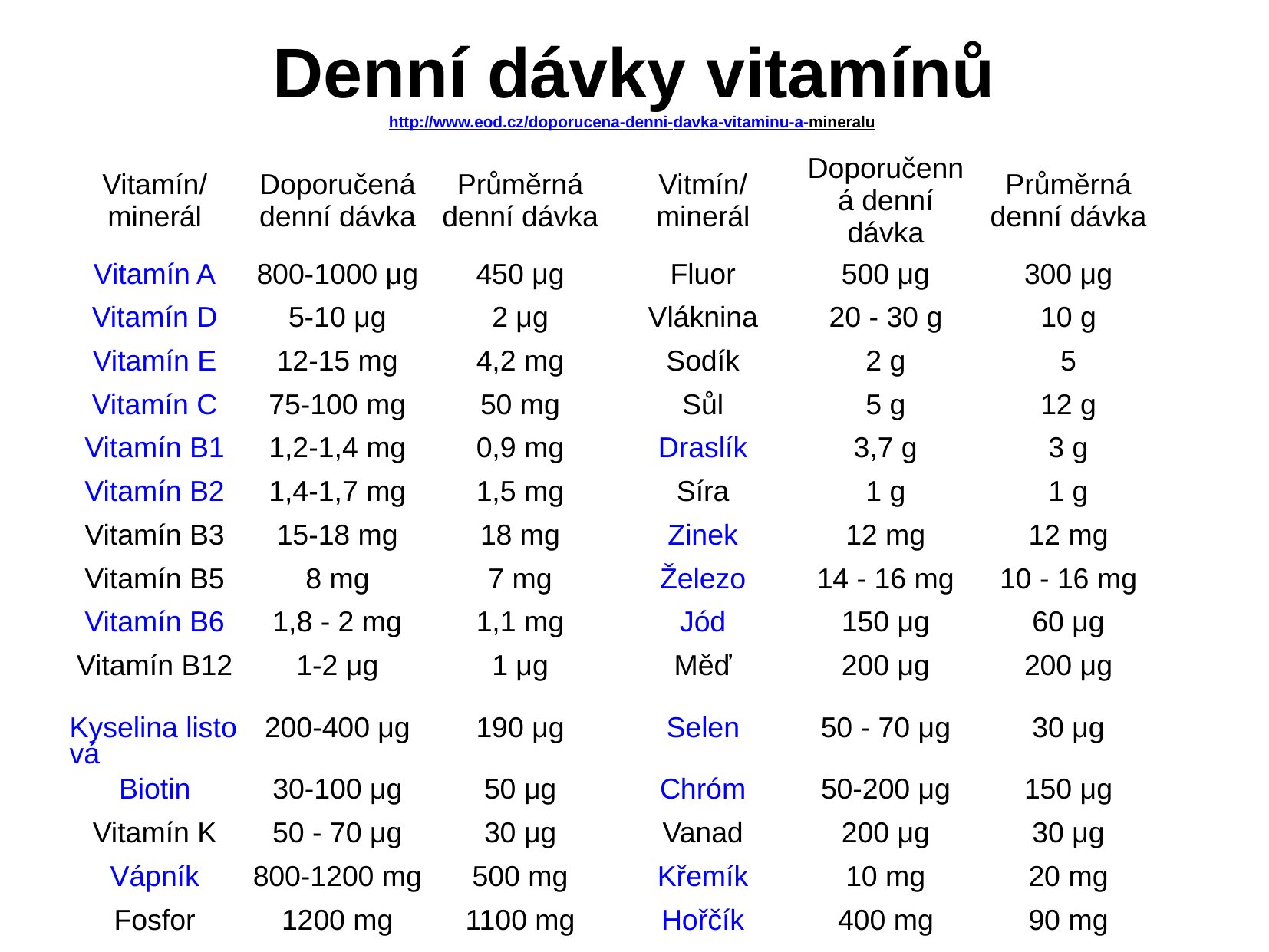

# Denní dávky vitamínů http://www.eod.cz/doporucena-denni-davka-vitaminu-a-mineralu
| Vitamín/minerál | Doporučená denní dávka | Průměrná denní dávka | Vitmín/minerál | Doporučenná denní dávka | Průměrná denní dávka |
| --- | --- | --- | --- | --- | --- |
| Vitamín A | 800-1000 μg | 450 μg | Fluor | 500 μg | 300 μg |
| Vitamín D | 5-10 μg | 2 μg | Vláknina | 20 - 30 g | 10 g |
| Vitamín E | 12-15 mg | 4,2 mg | Sodík | 2 g | 5 |
| Vitamín C | 75-100 mg | 50 mg | Sůl | 5 g | 12 g |
| Vitamín B1 | 1,2-1,4 mg | 0,9 mg | Draslík | 3,7 g | 3 g |
| Vitamín B2 | 1,4-1,7 mg | 1,5 mg | Síra | 1 g | 1 g |
| Vitamín B3 | 15-18 mg | 18 mg | Zinek | 12 mg | 12 mg |
| Vitamín B5 | 8 mg | 7 mg | Železo | 14 - 16 mg | 10 - 16 mg |
| Vitamín B6 | 1,8 - 2 mg | 1,1 mg | Jód | 150 μg | 60 μg |
| Vitamín B12 | 1-2 μg | 1 μg | Měď | 200 μg | 200 μg |
| Kyselina listová | 200-400 μg | 190 μg | Selen | 50 - 70 μg | 30 μg |
| Biotin | 30-100 μg | 50 μg | Chróm | 50-200 μg | 150 μg |
| Vitamín K | 50 - 70 μg | 30 μg | Vanad | 200 μg | 30 μg |
| Vápník | 800-1200 mg | 500 mg | Křemík | 10 mg | 20 mg |
| Fosfor | 1200 mg | 1100 mg | Hořčík | 400 mg | 90 mg |